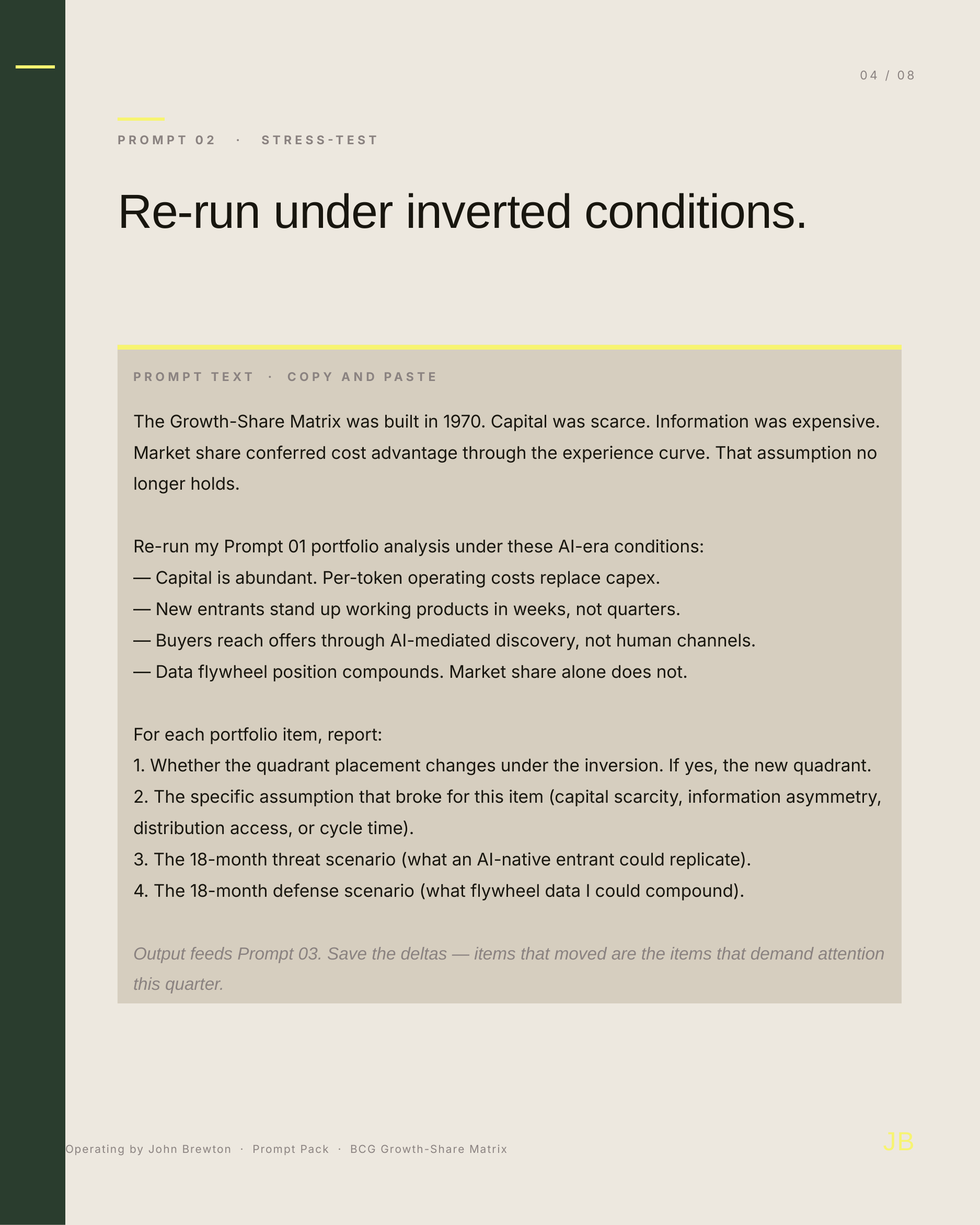

04 / 08

PROMPT 02   ·   STRESS-TEST
Re-run under inverted conditions.

PROMPT TEXT  ·  COPY AND PASTE
The Growth-Share Matrix was built in 1970. Capital was scarce. Information was expensive. Market share conferred cost advantage through the experience curve. That assumption no longer holds.

Re-run my Prompt 01 portfolio analysis under these AI-era conditions:
— Capital is abundant. Per-token operating costs replace capex.
— New entrants stand up working products in weeks, not quarters.
— Buyers reach offers through AI-mediated discovery, not human channels.
— Data flywheel position compounds. Market share alone does not.

For each portfolio item, report:
1. Whether the quadrant placement changes under the inversion. If yes, the new quadrant.
2. The specific assumption that broke for this item (capital scarcity, information asymmetry, distribution access, or cycle time).
3. The 18-month threat scenario (what an AI-native entrant could replicate).
4. The 18-month defense scenario (what flywheel data I could compound).
Output feeds Prompt 03. Save the deltas — items that moved are the items that demand attention this quarter.
JB
Operating by John Brewton  ·  Prompt Pack  ·  BCG Growth-Share Matrix